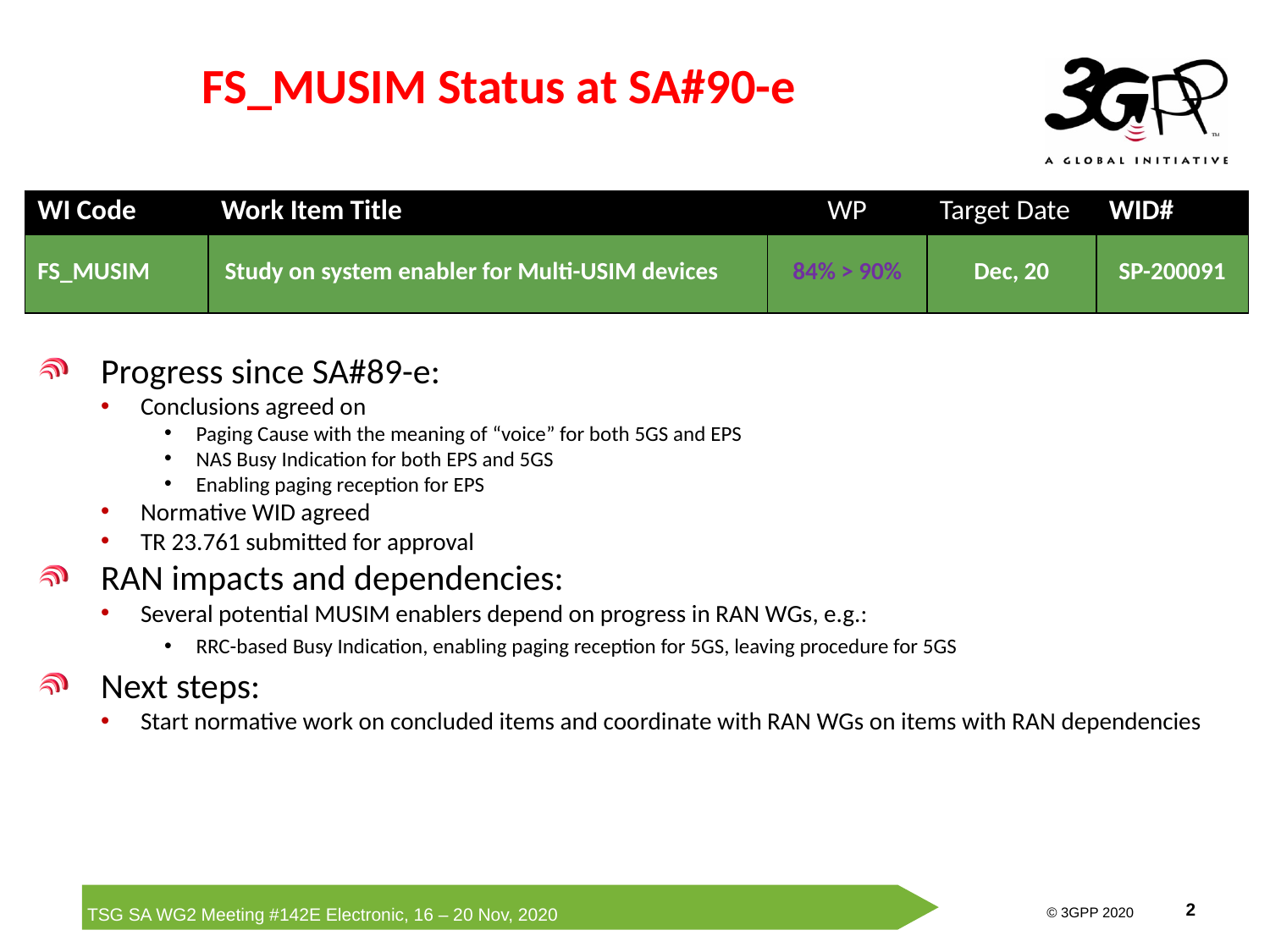

# FS_MUSIM Status at SA#90-e
| WI Code | Work Item Title | WP | Target Date | WID# |
| --- | --- | --- | --- | --- |
| FS\_MUSIM | Study on system enabler for Multi-USIM devices | 84% > 90% | Dec, 20 | SP-200091 |
Progress since SA#89-e:
Conclusions agreed on
Paging Cause with the meaning of “voice” for both 5GS and EPS
NAS Busy Indication for both EPS and 5GS
Enabling paging reception for EPS
Normative WID agreed
TR 23.761 submitted for approval
RAN impacts and dependencies:
Several potential MUSIM enablers depend on progress in RAN WGs, e.g.:
RRC-based Busy Indication, enabling paging reception for 5GS, leaving procedure for 5GS
Next steps:
Start normative work on concluded items and coordinate with RAN WGs on items with RAN dependencies